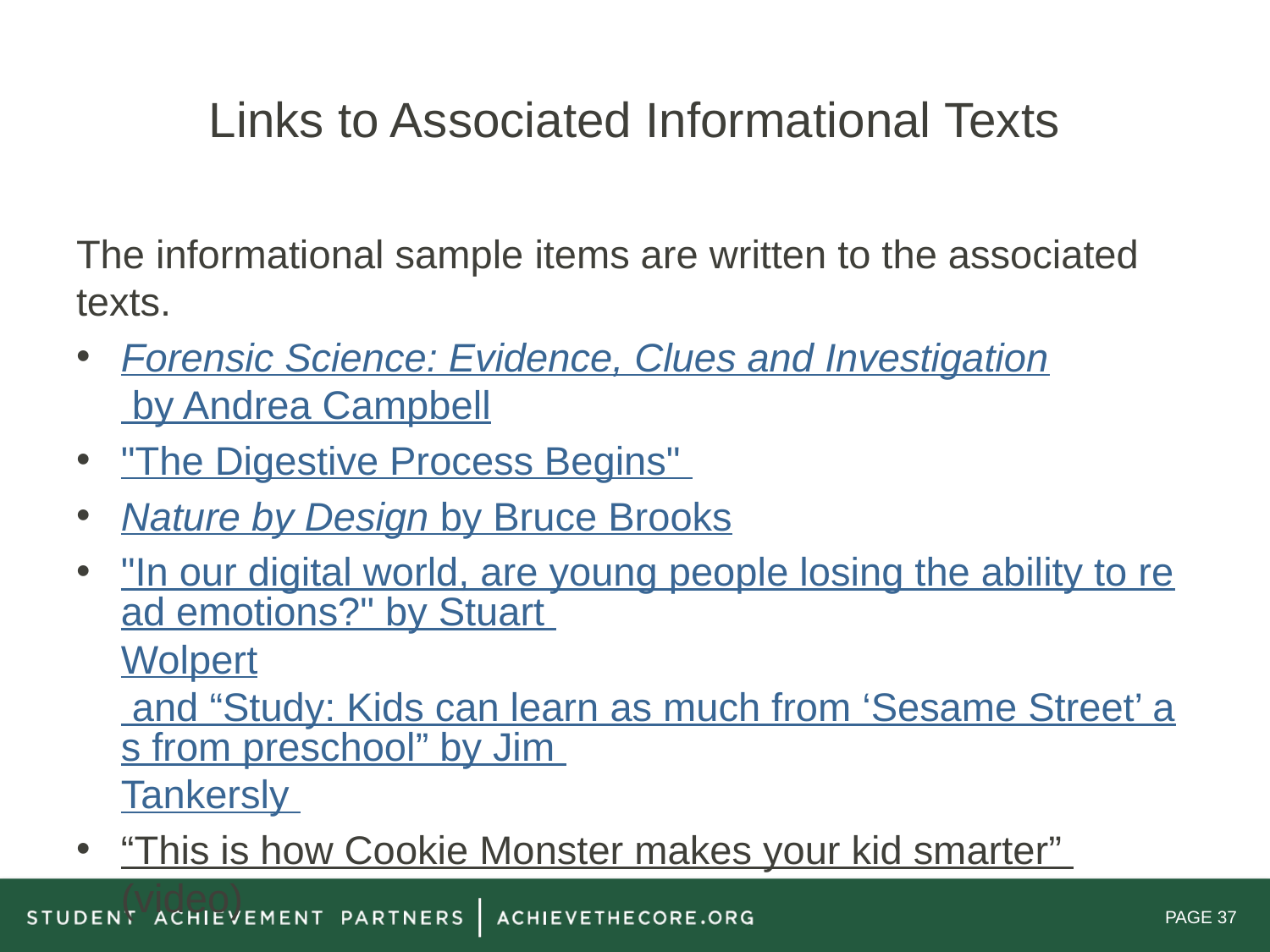

# Links to Associated Informational Texts
The informational sample items are written to the associated texts.
Forensic Science: Evidence, Clues and Investigation by Andrea Campbell
"The Digestive Process Begins"
Nature by Design by Bruce Brooks
"In our digital world, are young people losing the ability to read emotions?" by Stuart Wolpert and “Study: Kids can learn as much from ‘Sesame Street’ as from preschool” by Jim Tankersly
“This is how Cookie Monster makes your kid smarter” (video)